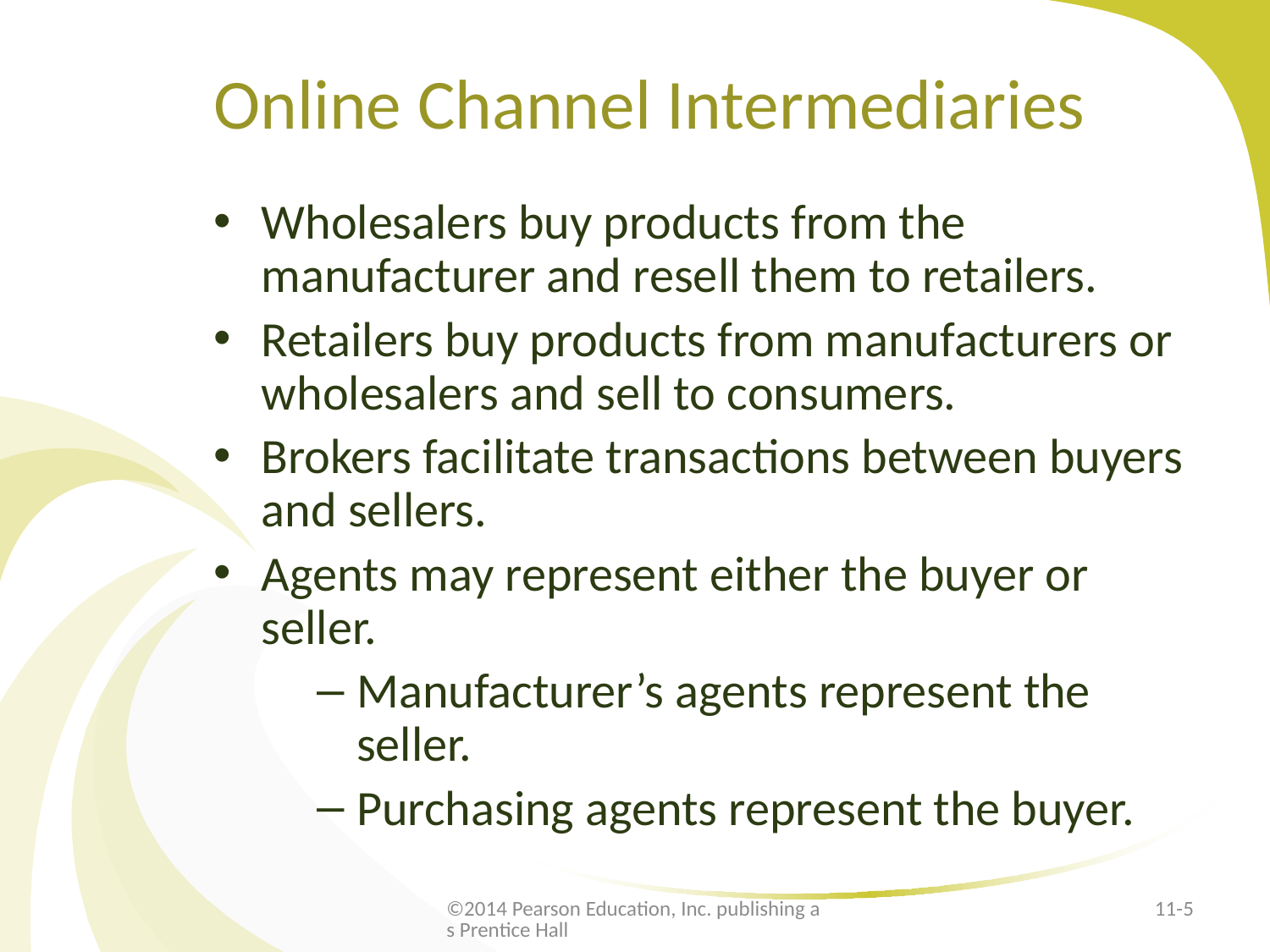

# Online Channel Intermediaries
Wholesalers buy products from the manufacturer and resell them to retailers.
Retailers buy products from manufacturers or wholesalers and sell to consumers.
Brokers facilitate transactions between buyers and sellers.
Agents may represent either the buyer or seller.
Manufacturer’s agents represent the seller.
Purchasing agents represent the buyer.
©2014 Pearson Education, Inc. publishing as Prentice Hall
11-5